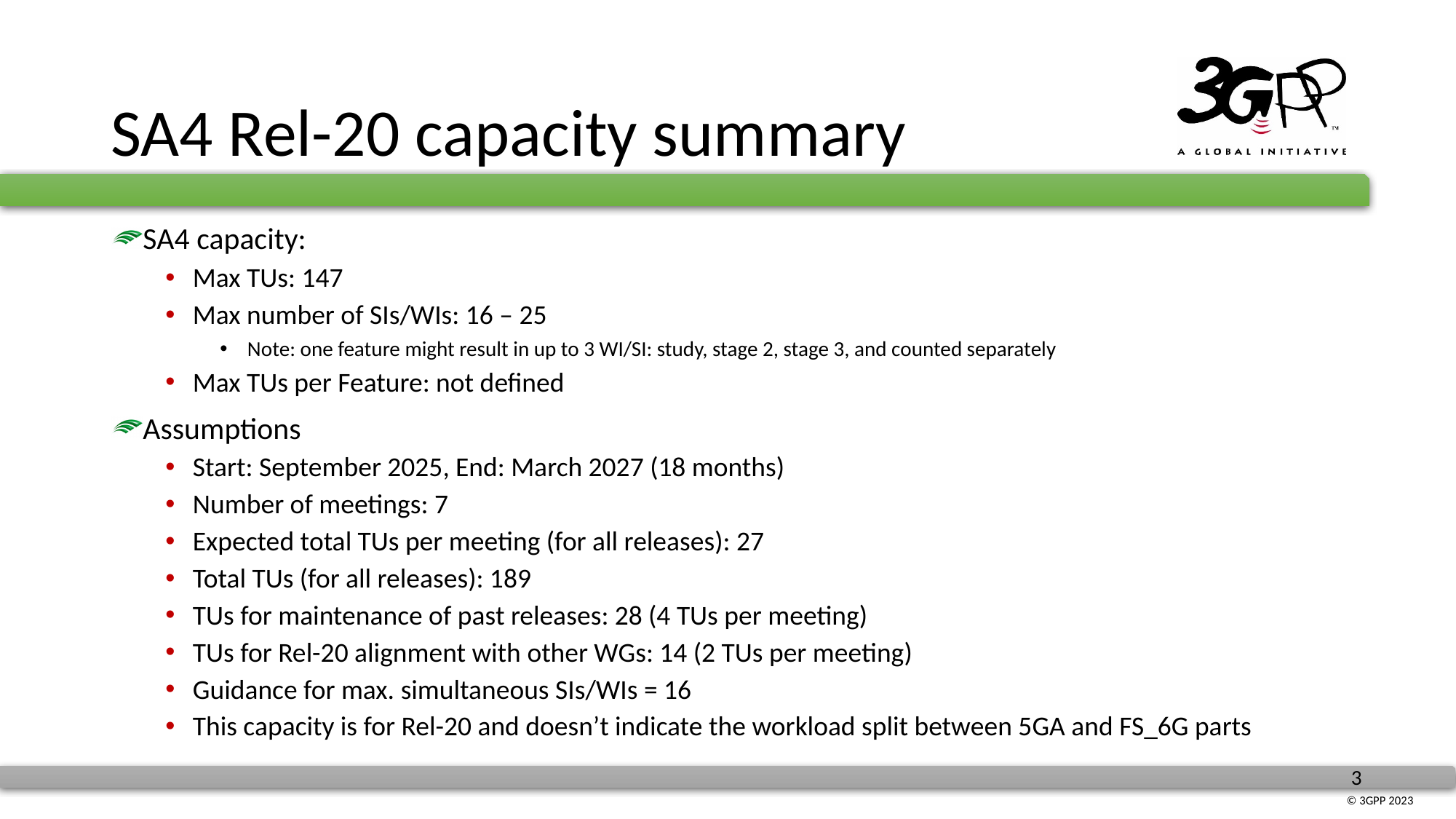

# SA4 Rel-20 capacity summary
SA4 capacity:
Max TUs: 147
Max number of SIs/WIs: 16 – 25
Note: one feature might result in up to 3 WI/SI: study, stage 2, stage 3, and counted separately
Max TUs per Feature: not defined
Assumptions
Start: September 2025, End: March 2027 (18 months)
Number of meetings: 7
Expected total TUs per meeting (for all releases): 27
Total TUs (for all releases): 189
TUs for maintenance of past releases: 28 (4 TUs per meeting)
TUs for Rel-20 alignment with other WGs: 14 (2 TUs per meeting)
Guidance for max. simultaneous SIs/WIs = 16
This capacity is for Rel-20 and doesn’t indicate the workload split between 5GA and FS_6G parts